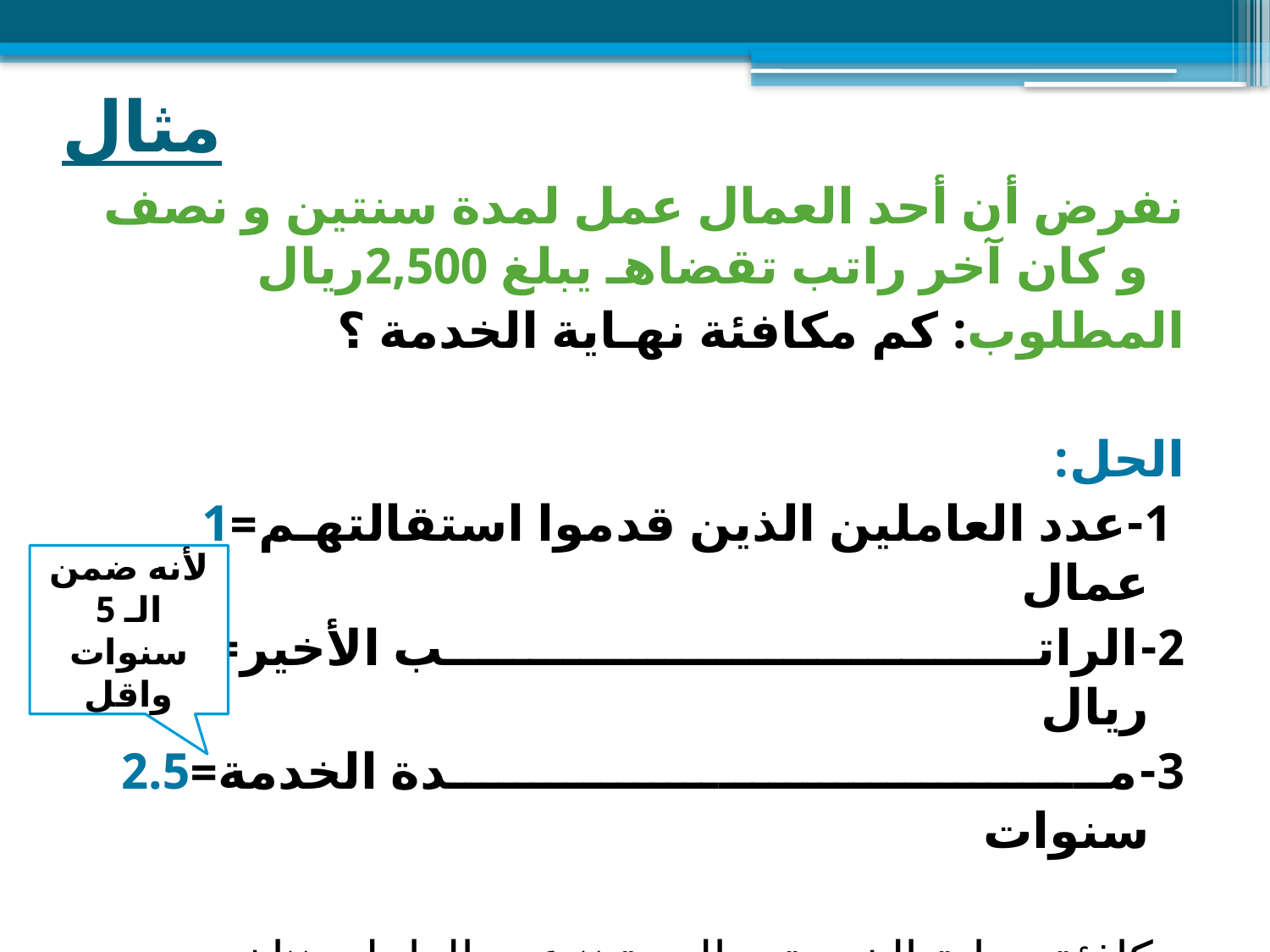

# مثال
نفرض أن أحد العمال عمل لمدة سنتين و نصف و كان آخر راتب تقضاهـ يبلغ 2,500ريال
المطلوب: كم مكافئة نهـاية الخدمة ؟

الحل:
 1-عدد العاملين الذين قدموا استقالتهـم=1 عمال
	2-الراتـــــــــــــــــــــــــــــــــــب الأخير=2500 ريال
	3-مـــــــــــــــــــــــــــــــــــــــدة الخدمة=2.5 سنوات

مكافئة نهـاية الخدمة = المدة × عدد العاملين×اخر راتب× ½ =
                         =  2.5 ×1× × 2,500×½  = 3,125 ريال

لأنه ضمن الـ 5 سنوات واقل